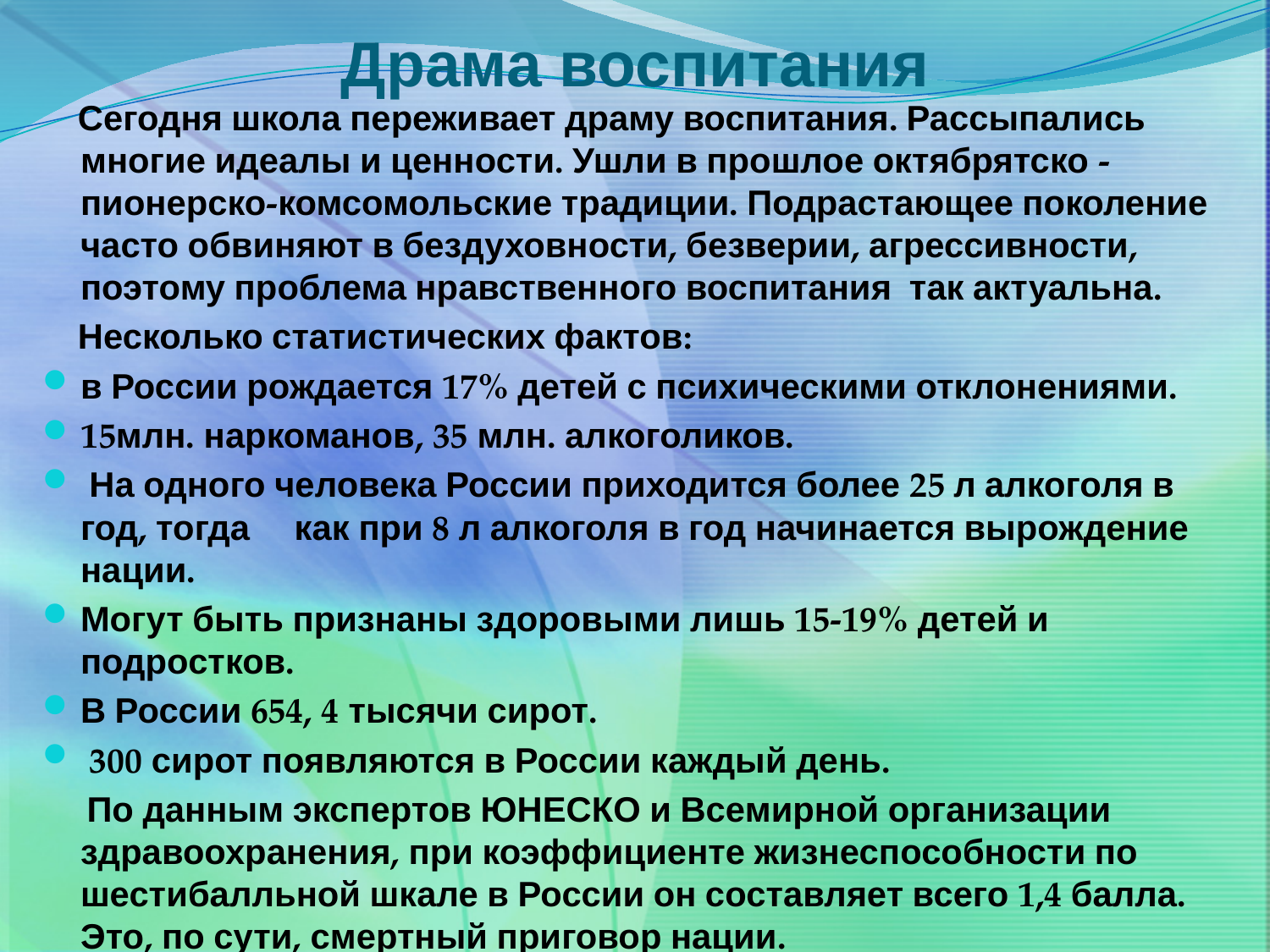

# Драма воспитания
    Сегодня школа переживает драму воспитания. Рассыпались многие идеалы и ценности. Ушли в прошлое октябрятско -пионерско-комсомольские традиции. Подрастающее поколение часто обвиняют в бездуховности, безверии, агрессивности, поэтому проблема нравственного воспитания  так актуальна.
    Несколько статистических фактов:
в России рождается 17% детей с психическими отклонениями.
15млн. наркоманов, 35 млн. алкоголиков.
 На одного человека России приходится более 25 л алкоголя в год, тогда     как при 8 л алкоголя в год начинается вырождение нации.
Могут быть признаны здоровыми лишь 15-19% детей и подростков.
В России 654, 4 тысячи сирот.
 300 сирот появляются в России каждый день.
     По данным экспертов ЮНЕСКО и Всемирной организации здравоохранения, при коэффициенте жизнеспособности по шестибалльной шкале в России он составляет всего 1,4 балла. Это, по сути, смертный приговор нации.